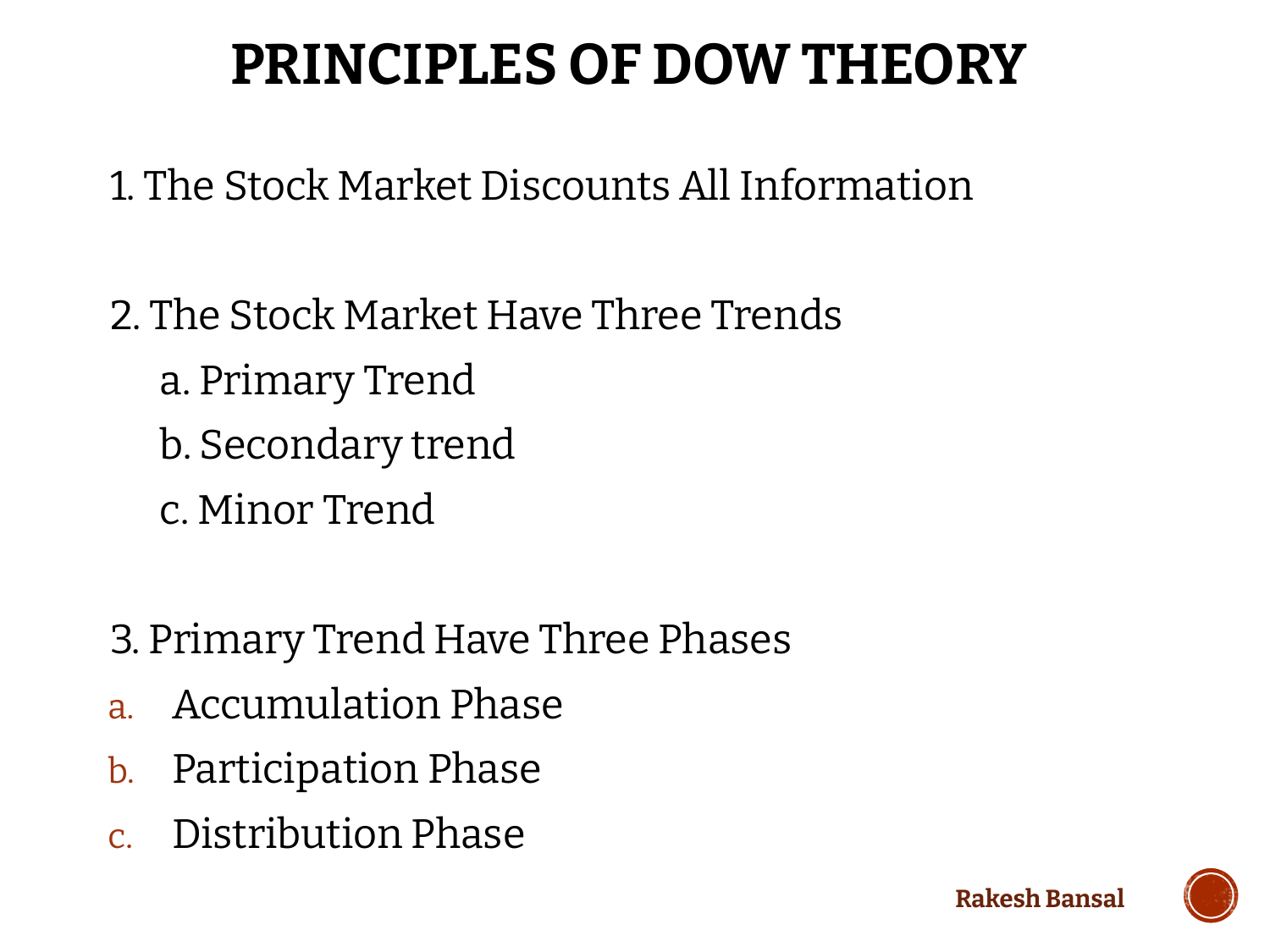

# Principles of Dow Theory
1. The Stock Market Discounts All Information

2. The Stock Market Have Three Trends
      a. Primary Trend
      b. Secondary trend
      c. Minor Trend

3. Primary Trend Have Three Phases
Accumulation Phase
Participation Phase
Distribution Phase

              Rakesh Bansal